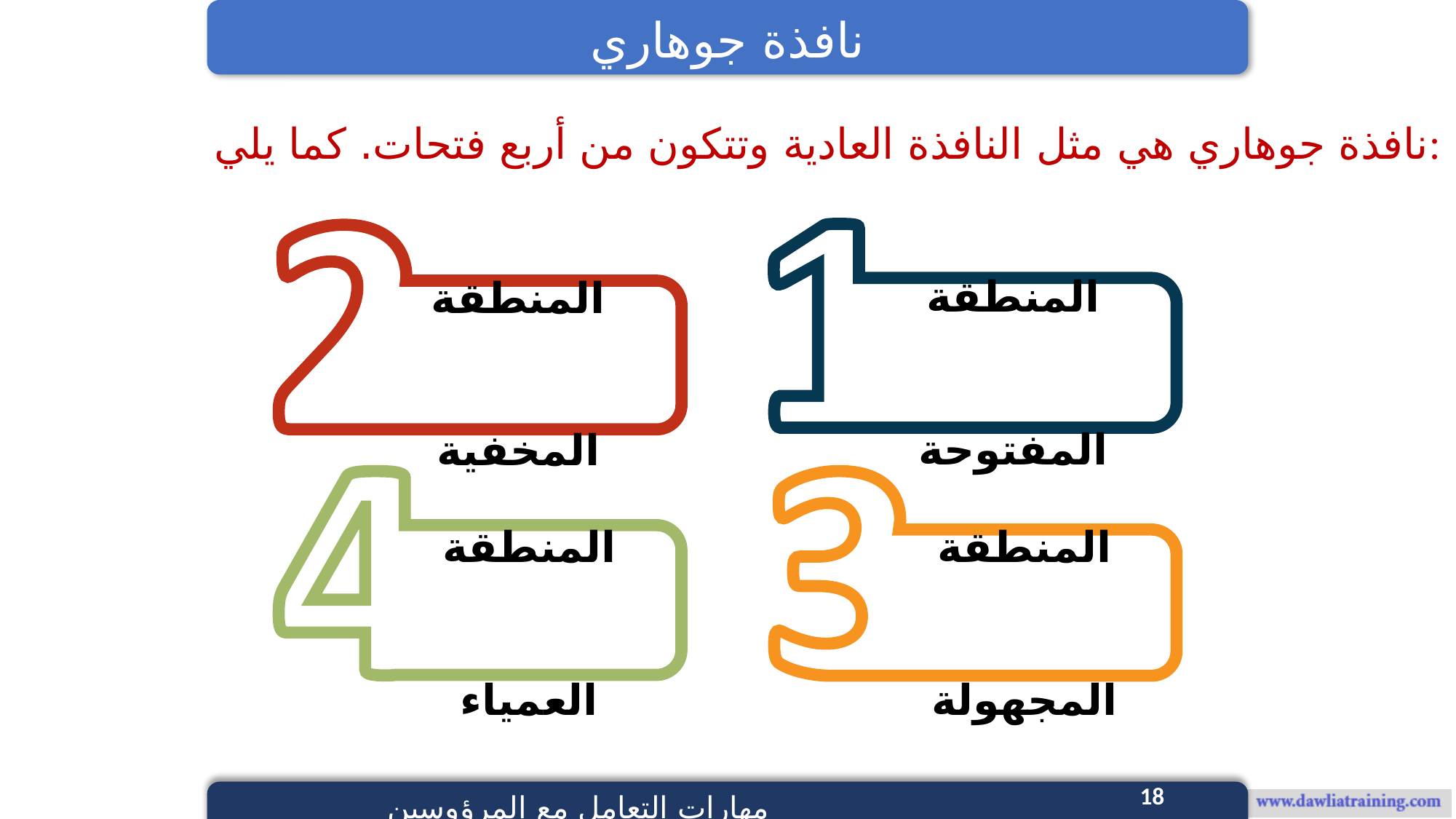

نافذة جوهاري
نافذة جوهاري هي مثل النافذة العادية وتتكون من أربع فتحات. كما يلي:
المنطقة المفتوحة
المنطقة المخفية
المنطقة العمياء
المنطقة المجهولة
18

مهارات التعامل مع المرؤوسين